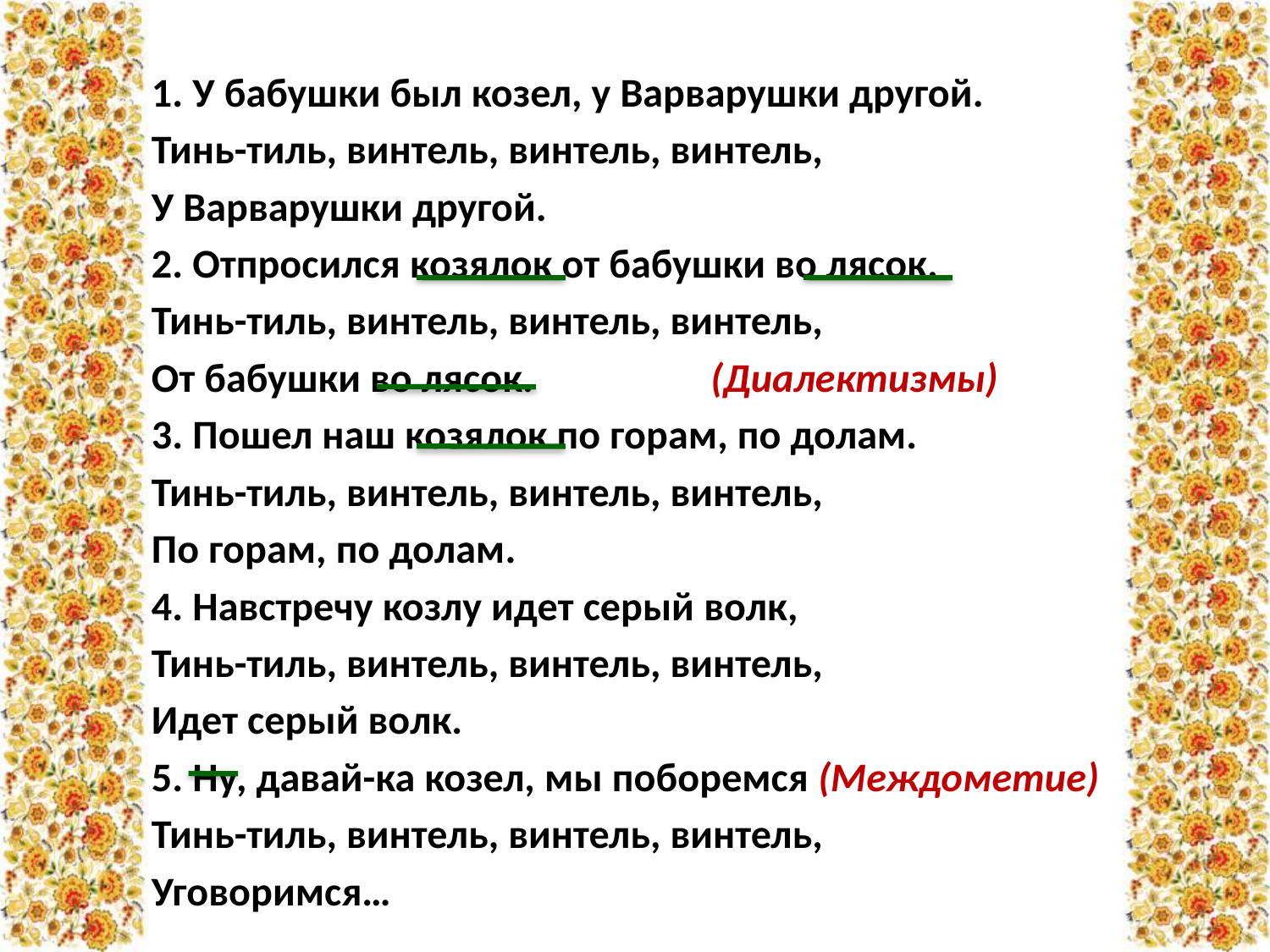

1. У бабушки был козел, у Варварушки другой.
Тинь-тиль, винтель, винтель, винтель,
У Варварушки другой.
2. Отпросился козялок от бабушки во лясок.
Тинь-тиль, винтель, винтель, винтель,
От бабушки во лясок.                   (Диалектизмы)
3. Пошел наш козялок по горам, по долам.
Тинь-тиль, винтель, винтель, винтель,
По горам, по долам.
4. Навстречу козлу идет серый волк,
Тинь-тиль, винтель, винтель, винтель,
Идет серый волк.
5. Ну, давай-ка козел, мы поборемся (Междометие)
Тинь-тиль, винтель, винтель, винтель,
Уговоримся…